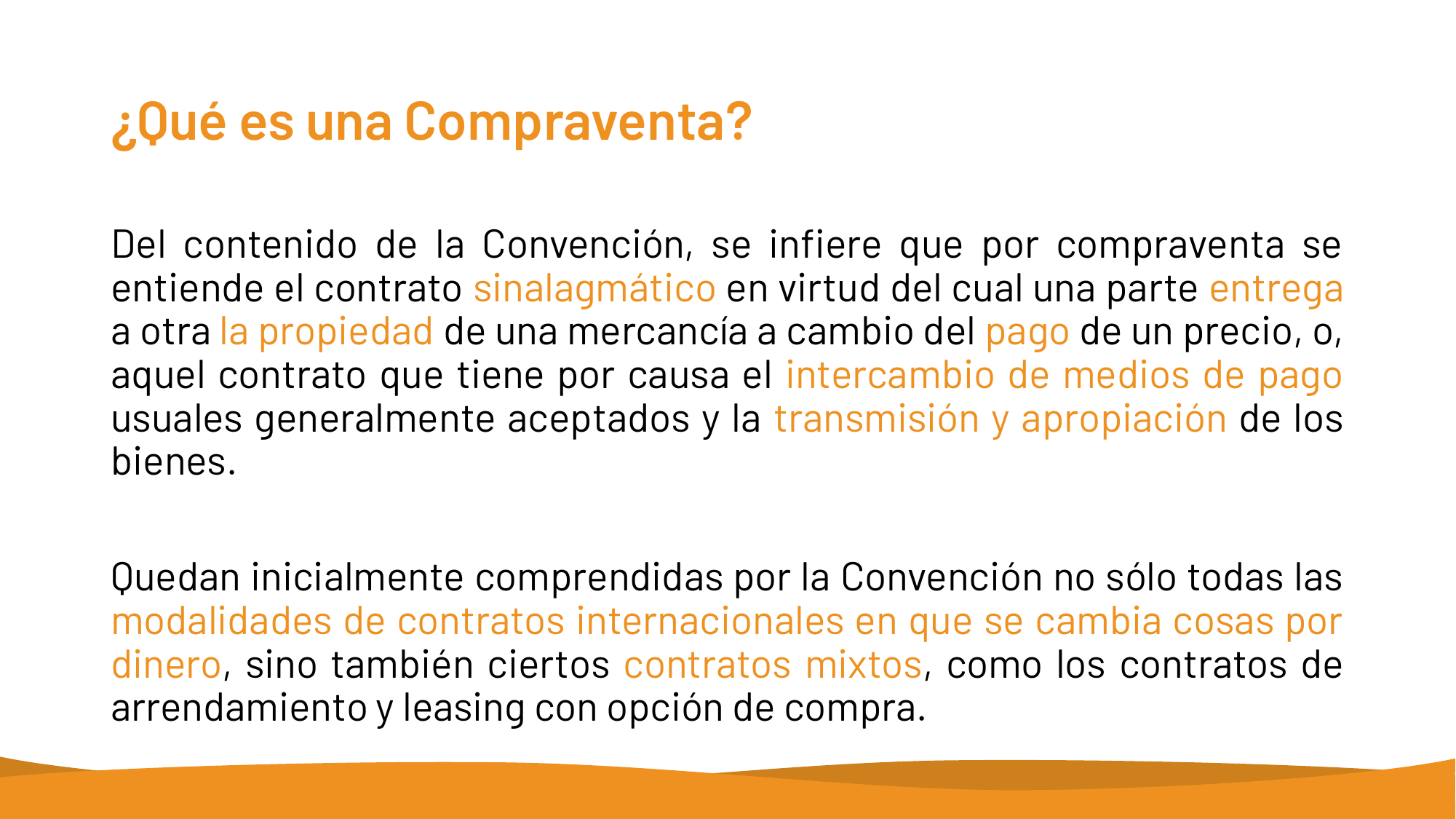

# ¿Qué es una Compraventa?
Del contenido de la Convención, se infiere que por compraventa se entiende el contrato sinalagmático en virtud del cual una parte entrega a otra la propiedad de una mercancía a cambio del pago de un precio, o, aquel contrato que tiene por causa el intercambio de medios de pago usuales generalmente aceptados y la transmisión y apropiación de los bienes.

Quedan inicialmente comprendidas por la Convención no sólo todas las modalidades de contratos internacionales en que se cambia cosas por dinero, sino también ciertos contratos mixtos, como los contratos de arrendamiento y leasing con opción de compra.